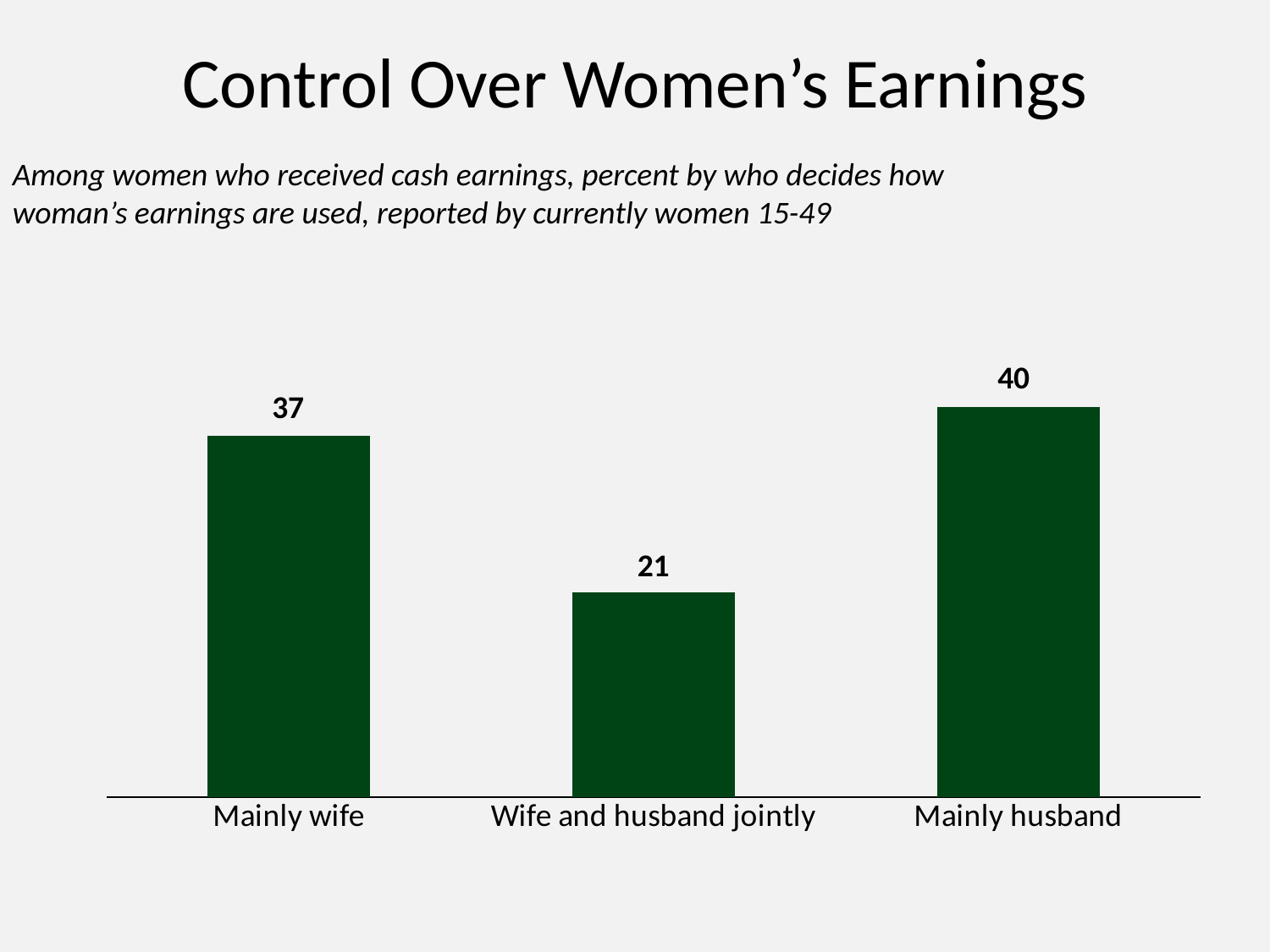

# Control Over Women’s Earnings
Among women who received cash earnings, percent by who decides how woman’s earnings are used, reported by currently women 15-49

### Chart

| Category | East |
|---|---|
| Mainly wife | 37.0 |
| Wife and husband jointly | 21.0 |
| Mainly husband | 40.0 |